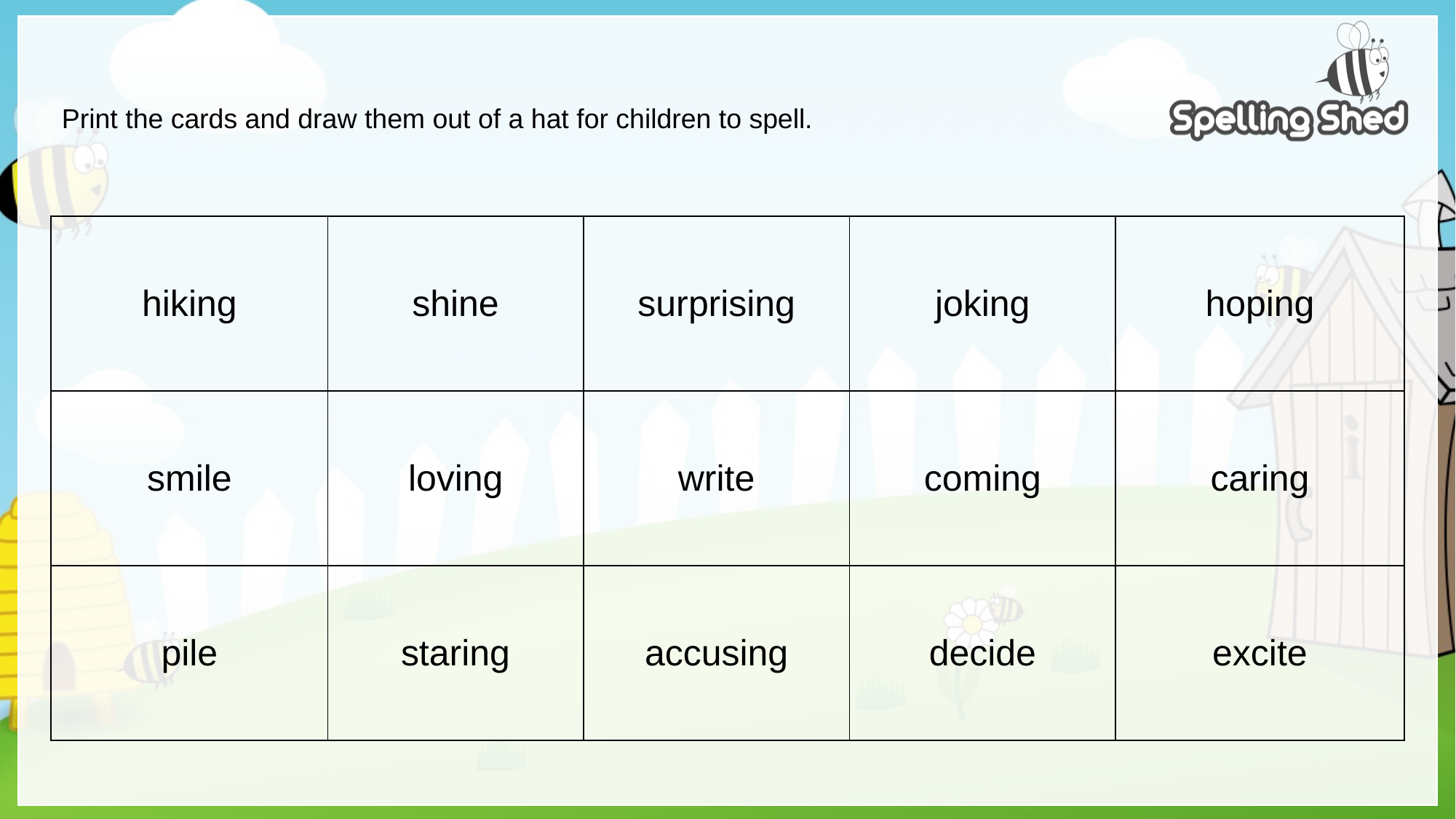

Print the cards and draw them out of a hat for children to spell.
| hiking | shine | surprising | joking | hoping |
| --- | --- | --- | --- | --- |
| smile | loving | write | coming | caring |
| pile | staring | accusing | decide | excite |